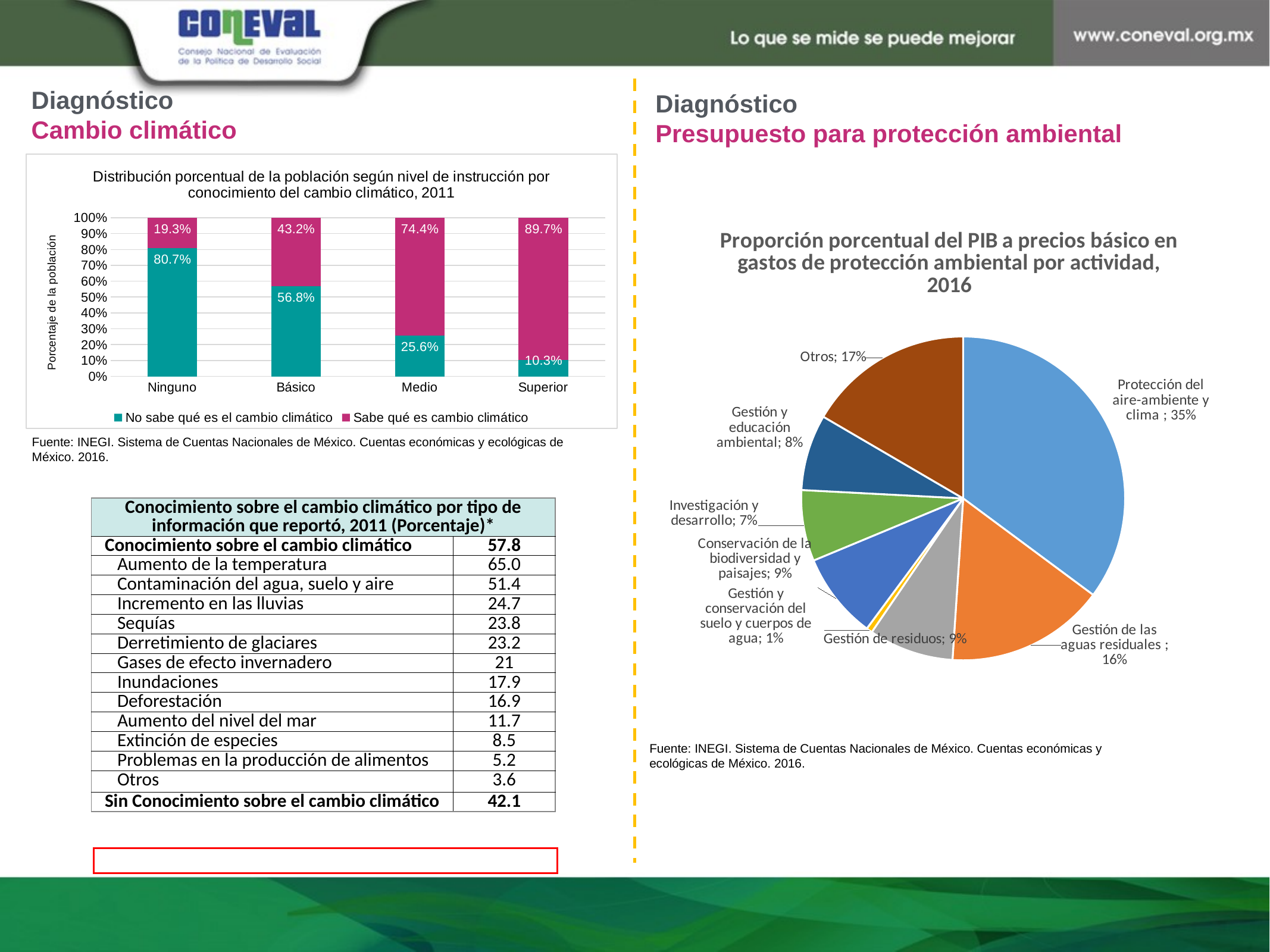

Diagnóstico
Cambio climático
Diagnóstico
Presupuesto para protección ambiental

### Chart: Distribución porcentual de la población según nivel de instrucción por conocimiento del cambio climático, 2011

| Category | No sabe qué es el cambio climático | Sabe qué es cambio climático |
|---|---|---|
| Ninguno | 0.807 | 0.193 |
| Básico | 0.568 | 0.432 |
| Medio | 0.256 | 0.744 |
| Superior | 0.103 | 0.897 |

### Chart: Proporción porcentual del PIB a precios básico en gastos de protección ambiental por actividad, 2016

| Category |  |
|---|---|
| Protección del aire-ambiente y clima  | 0.352 |
| Gestión de las aguas residuales  | 0.159 |
| Gestión de residuos | 0.085 |
| Gestión y conservación del suelo y cuerpos de agua | 0.006 |
| Conservación de la biodiversidad y paisajes | 0.086 |
| Investigación y desarrollo | 0.071 |
| Gestión y educación ambiental | 0.076 |
| Otros | 0.166 |
Fuente: INEGI. Sistema de Cuentas Nacionales de México. Cuentas económicas y ecológicas de México. 2016.
| Conocimiento sobre el cambio climático por tipo de información que reportó, 2011 (Porcentaje)\* |  |
| --- | --- |
| Conocimiento sobre el cambio climático | 57.8 |
| Aumento de la temperatura | 65.0 |
| Contaminación del agua, suelo y aire | 51.4 |
| Incremento en las lluvias | 24.7 |
| Sequías | 23.8 |
| Derretimiento de glaciares | 23.2 |
| Gases de efecto invernadero | 21 |
| Inundaciones | 17.9 |
| Deforestación | 16.9 |
| Aumento del nivel del mar | 11.7 |
| Extinción de especies | 8.5 |
| Problemas en la producción de alimentos | 5.2 |
| Otros | 3.6 |
| Sin Conocimiento sobre el cambio climático | 42.1 |
Fuente: INEGI. Sistema de Cuentas Nacionales de México. Cuentas económicas y ecológicas de México. 2016.